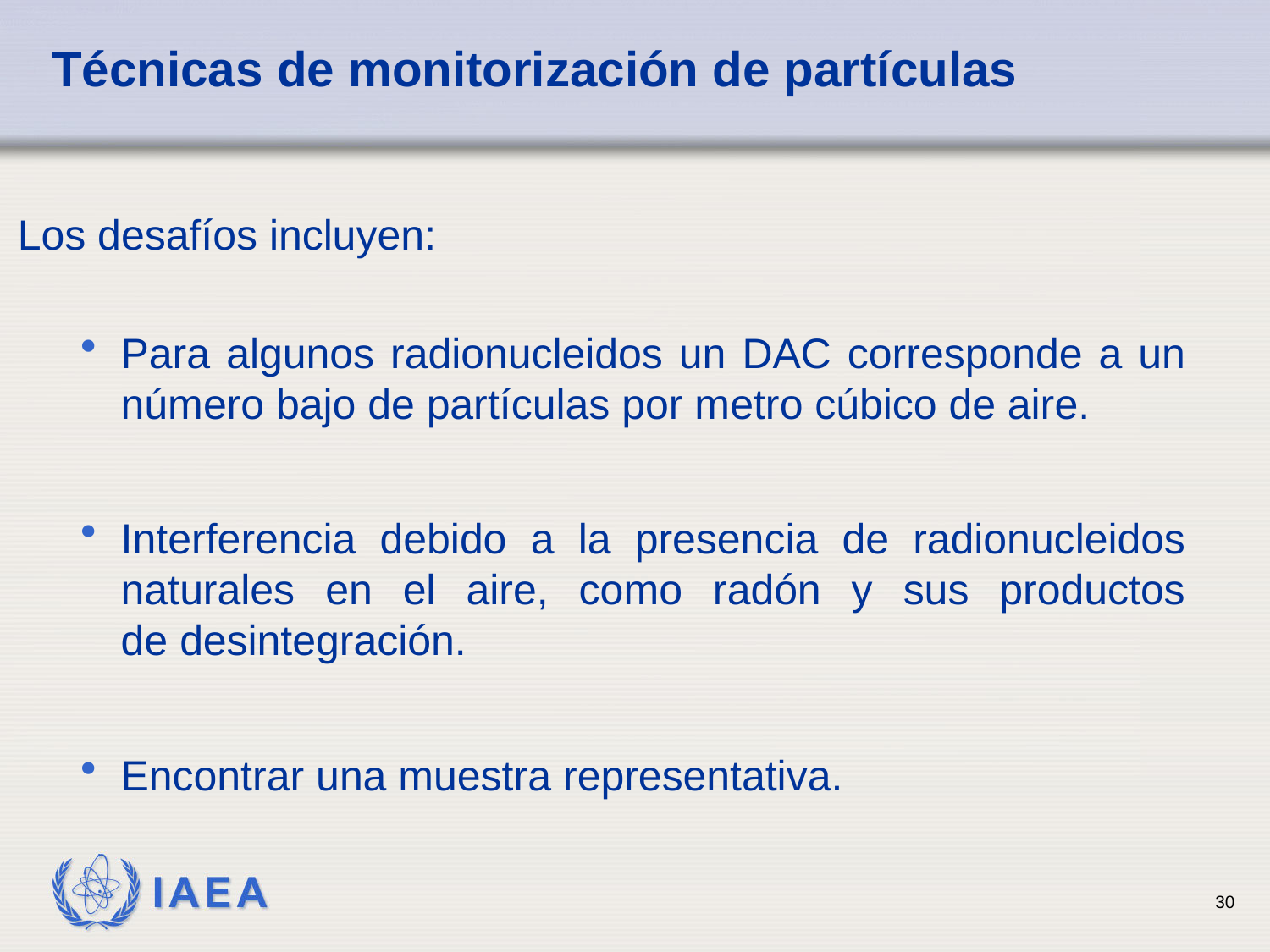

# Técnicas de monitorización de partículas
Los desafíos incluyen:

Para algunos radionucleidos un DAC corresponde a un número bajo de partículas por metro cúbico de aire.

Interferencia debido a la presencia de radionucleidos naturales en el aire, como radón y sus productos de desintegración.

Encontrar una muestra representativa.
30